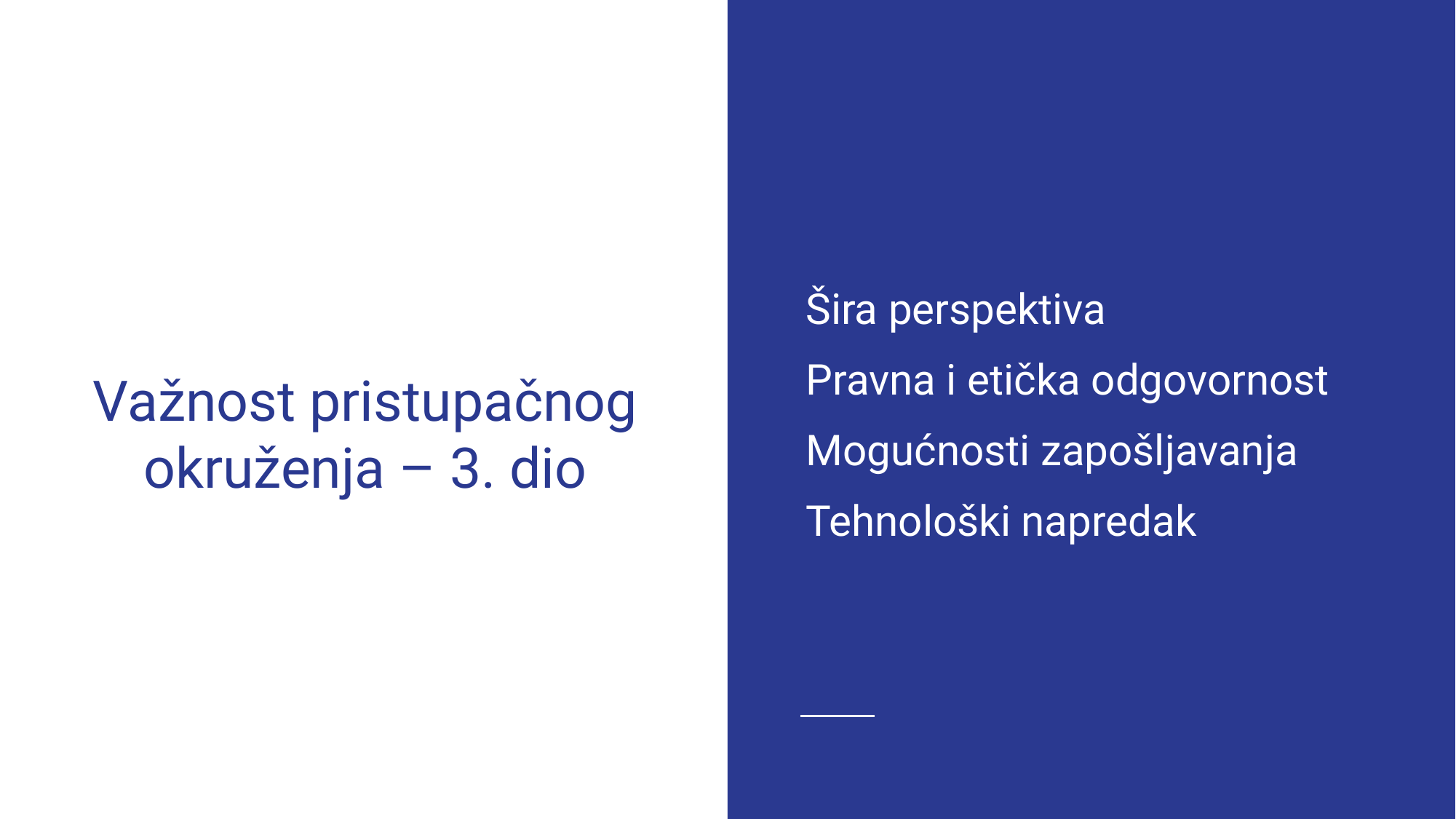

Šira perspektiva
Pravna i etička odgovornost
Mogućnosti zapošljavanja
Tehnološki napredak
# Važnost pristupačnog okruženja – 3. dio